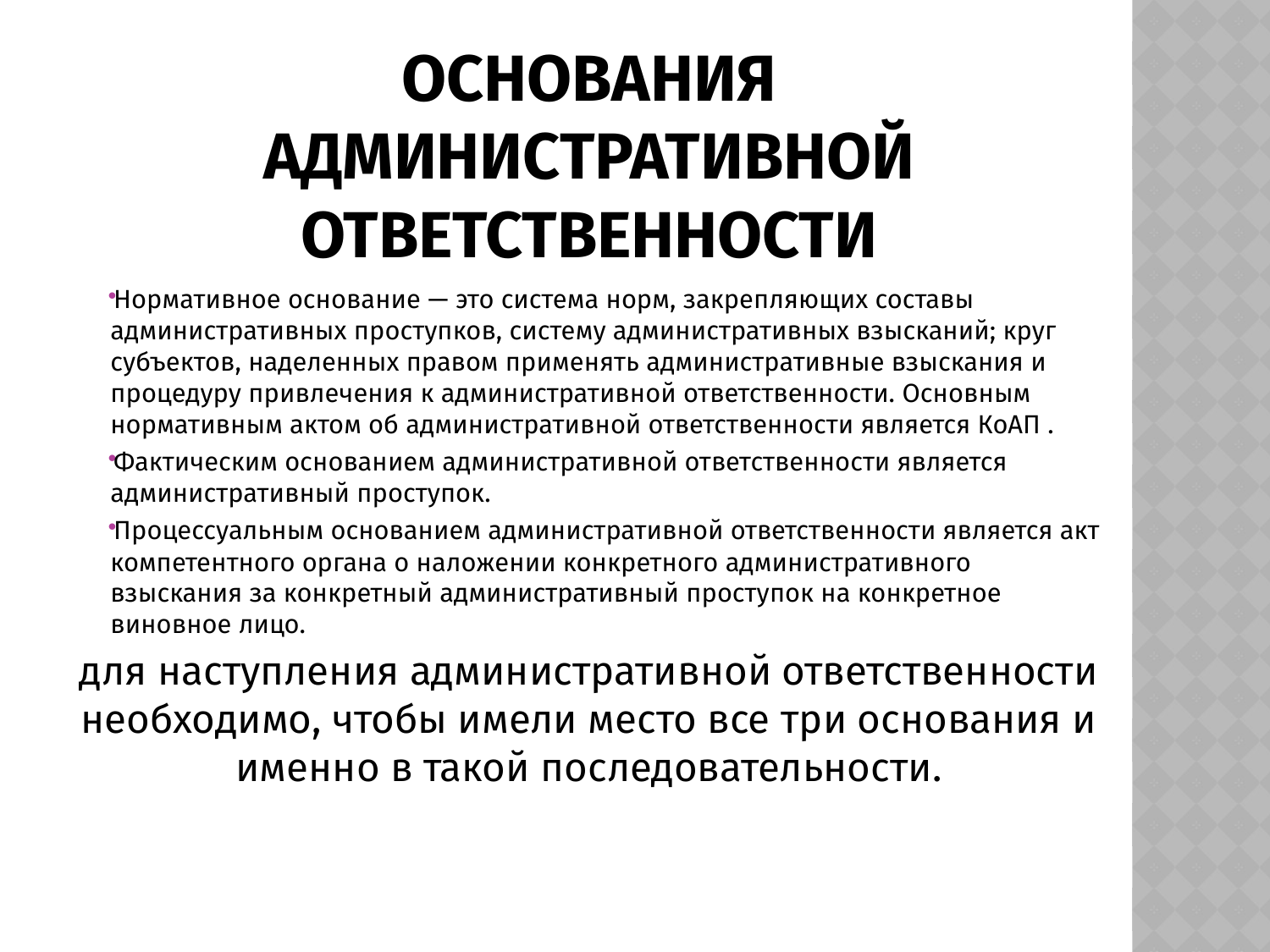

# основания административной ответственности
Нормативное основание — это система норм, закрепляющих составы административных проступков, систему административных взысканий; круг субъектов, наделенных правом применять административные взыскания и процедуру привлечения к административной ответственности. Основным нормативным актом об административной ответственности является КоАП .
Фактическим основанием административной ответственности является административный проступок.
Процессуальным основанием административной ответственности является акт компетентного органа о наложении конкретного административного взыскания за конкретный административный проступок на конкретное виновное лицо.
для наступления административной ответственности необходимо, чтобы имели место все три основания и именно в такой последовательности.